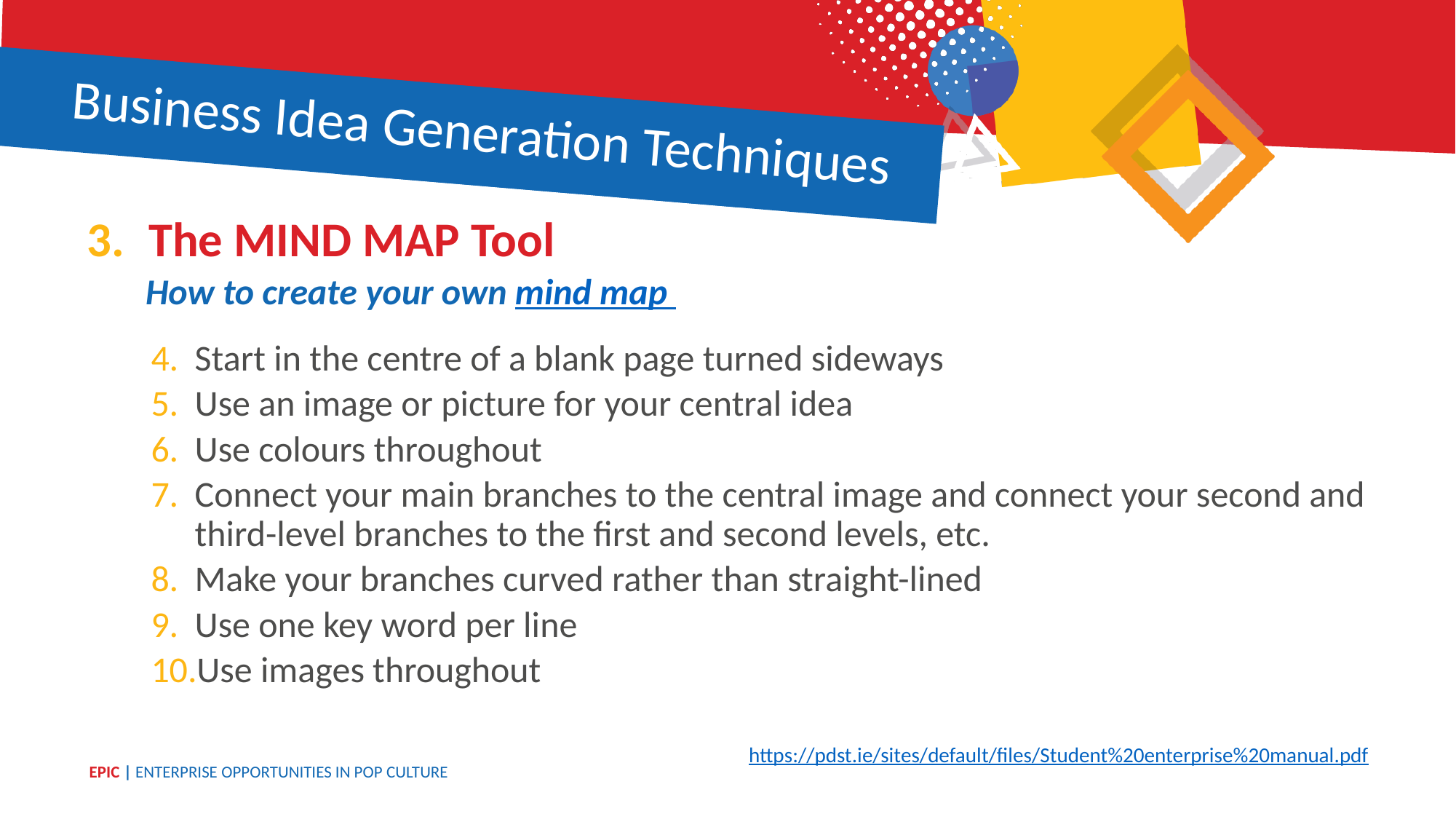

Business Idea Generation Techniques
The MIND MAP Tool
How to create your own mind map

Start in the centre of a blank page turned sideways
Use an image or picture for your central idea
Use colours throughout
Connect your main branches to the central image and connect your second and third-level branches to the first and second levels, etc.
Make your branches curved rather than straight-lined
Use one key word per line
Use images throughout
https://pdst.ie/sites/default/files/Student%20enterprise%20manual.pdf